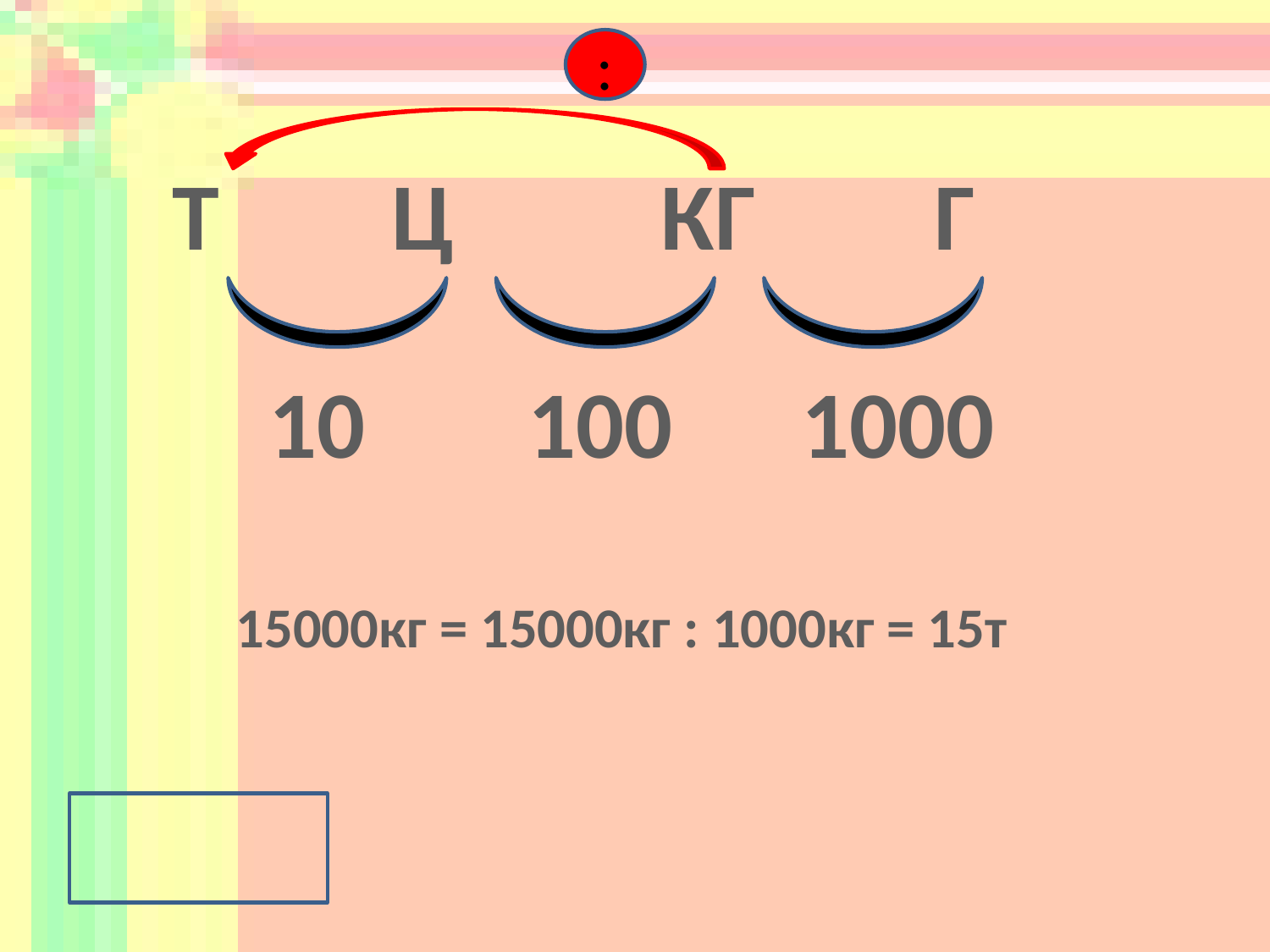

:

Т        Ц	     КГ		Г

10
100
1000
15000кг = 15000кг : 1000кг = 15т